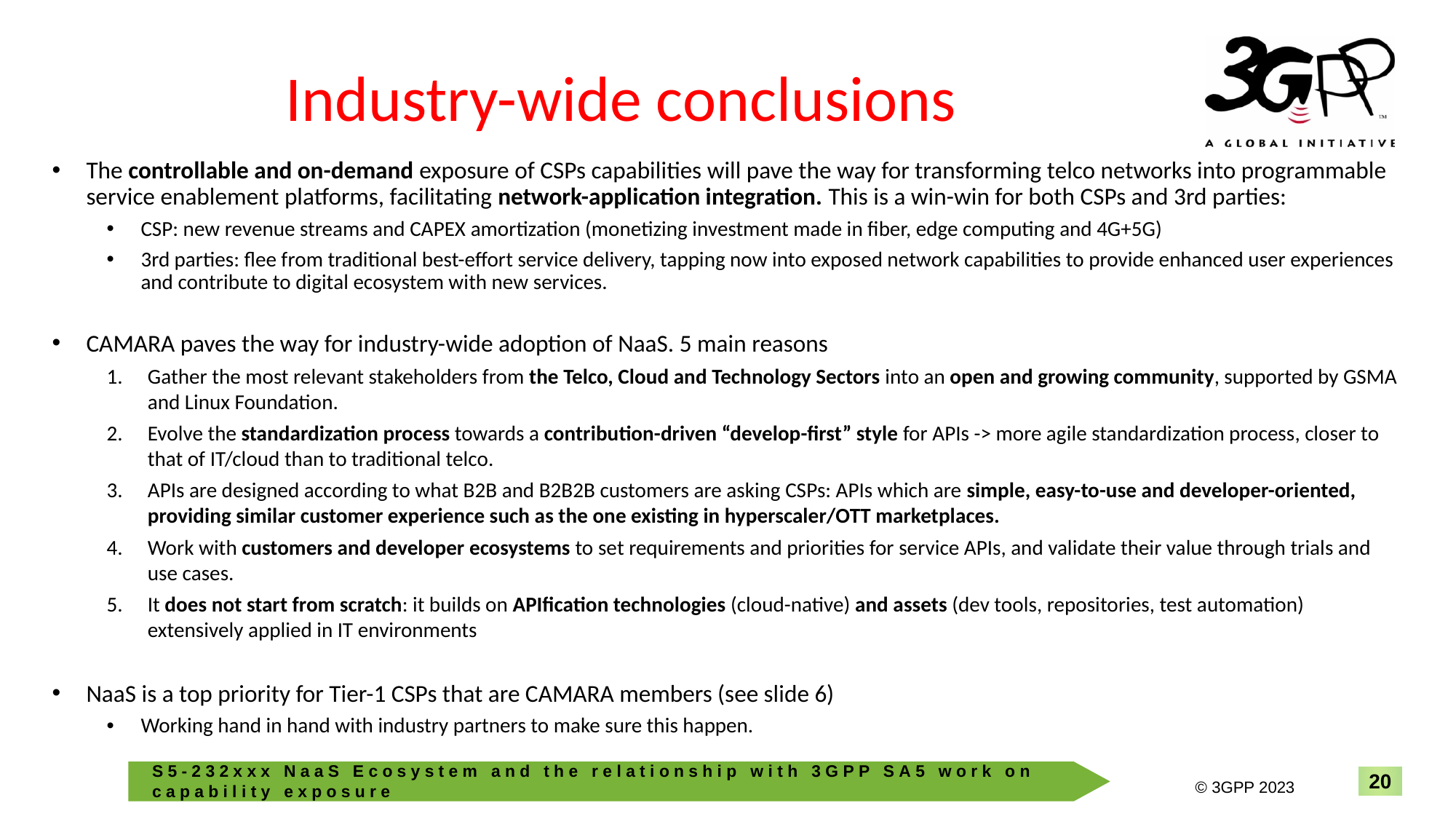

# Industry-wide conclusions

The controllable and on-demand exposure of CSPs capabilities will pave the way for transforming telco networks into programmable service enablement platforms, facilitating network-application integration. This is a win-win for both CSPs and 3rd parties:
CSP: new revenue streams and CAPEX amortization (monetizing investment made in fiber, edge computing and 4G+5G)
3rd parties: flee from traditional best-effort service delivery, tapping now into exposed network capabilities to provide enhanced user experiences and contribute to digital ecosystem with new services.

CAMARA paves the way for industry-wide adoption of NaaS. 5 main reasons
Gather the most relevant stakeholders from the Telco, Cloud and Technology Sectors into an open and growing community, supported by GSMA and Linux Foundation.
Evolve the standardization process towards a contribution-driven “develop-first” style for APIs -> more agile standardization process, closer to that of IT/cloud than to traditional telco.
APIs are designed according to what B2B and B2B2B customers are asking CSPs: APIs which are simple, easy-to-use and developer-oriented, providing similar customer experience such as the one existing in hyperscaler/OTT marketplaces.
Work with customers and developer ecosystems to set requirements and priorities for service APIs, and validate their value through trials and use cases.
It does not start from scratch: it builds on APIfication technologies (cloud-native) and assets (dev tools, repositories, test automation) extensively applied in IT environments
NaaS is a top priority for Tier-1 CSPs that are CAMARA members (see slide 6)
Working hand in hand with industry partners to make sure this happen.